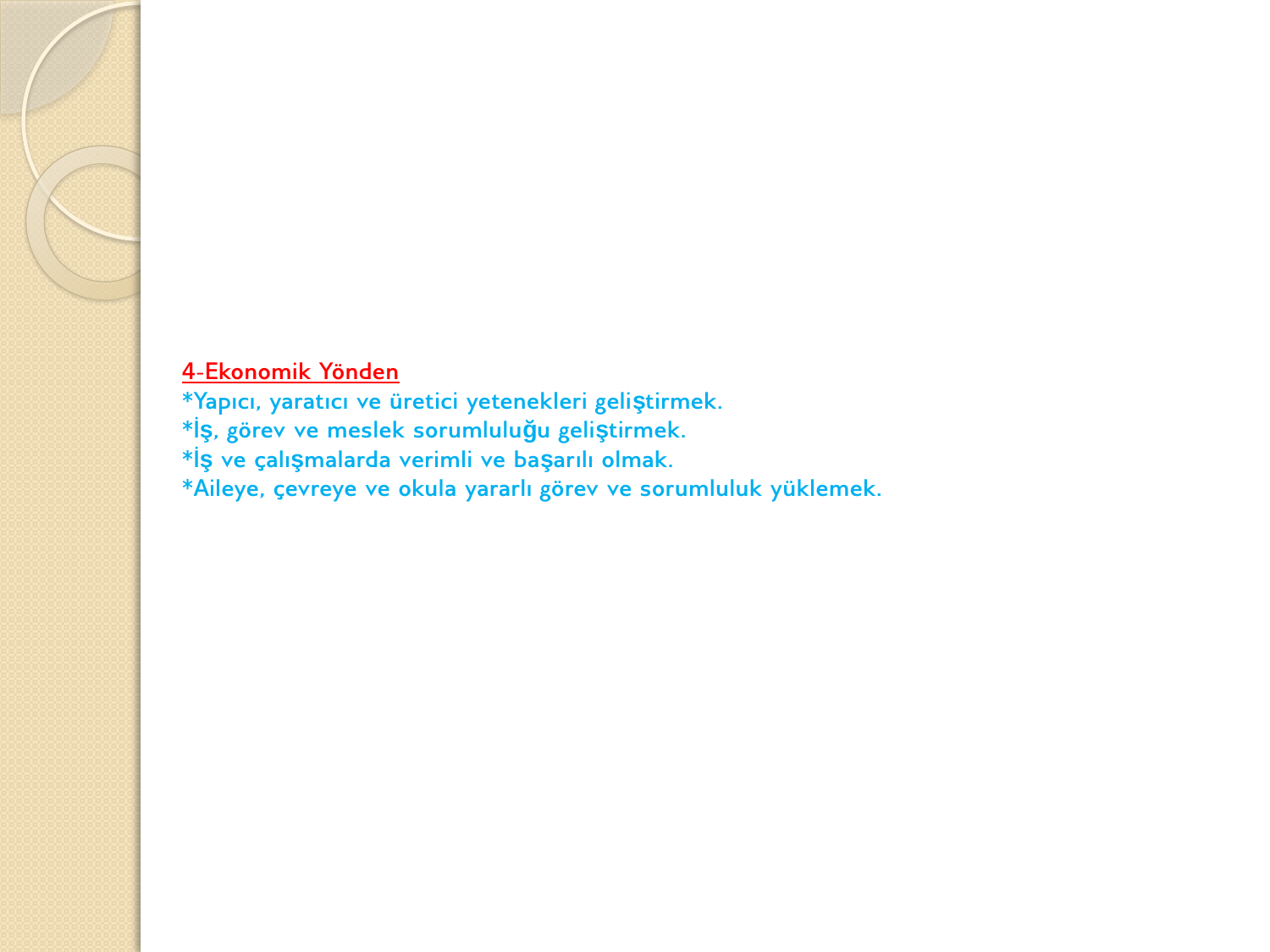

# 4-Ekonomik Yönden *Yapıcı, yaratıcı ve üretici yetenekleri geliştirmek. *İş, görev ve meslek sorumluluğu geliştirmek. *İş ve çalışmalarda verimli ve başarılı olmak. *Aileye, çevreye ve okula yararlı görev ve sorumluluk yüklemek.